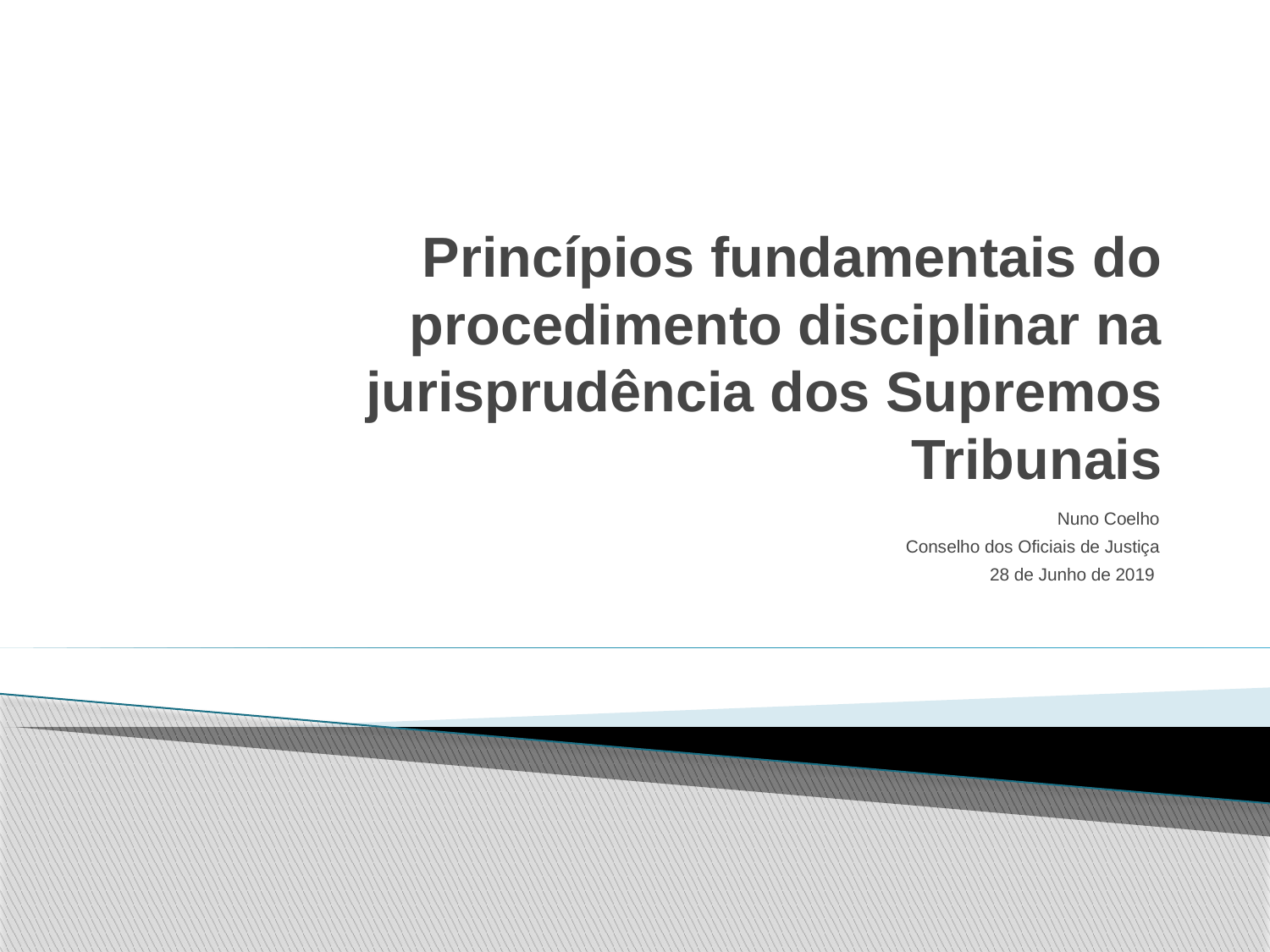

# Princípios fundamentais do procedimento disciplinar na jurisprudência dos Supremos Tribunais
Nuno Coelho
Conselho dos Oficiais de Justiça
28 de Junho de 2019